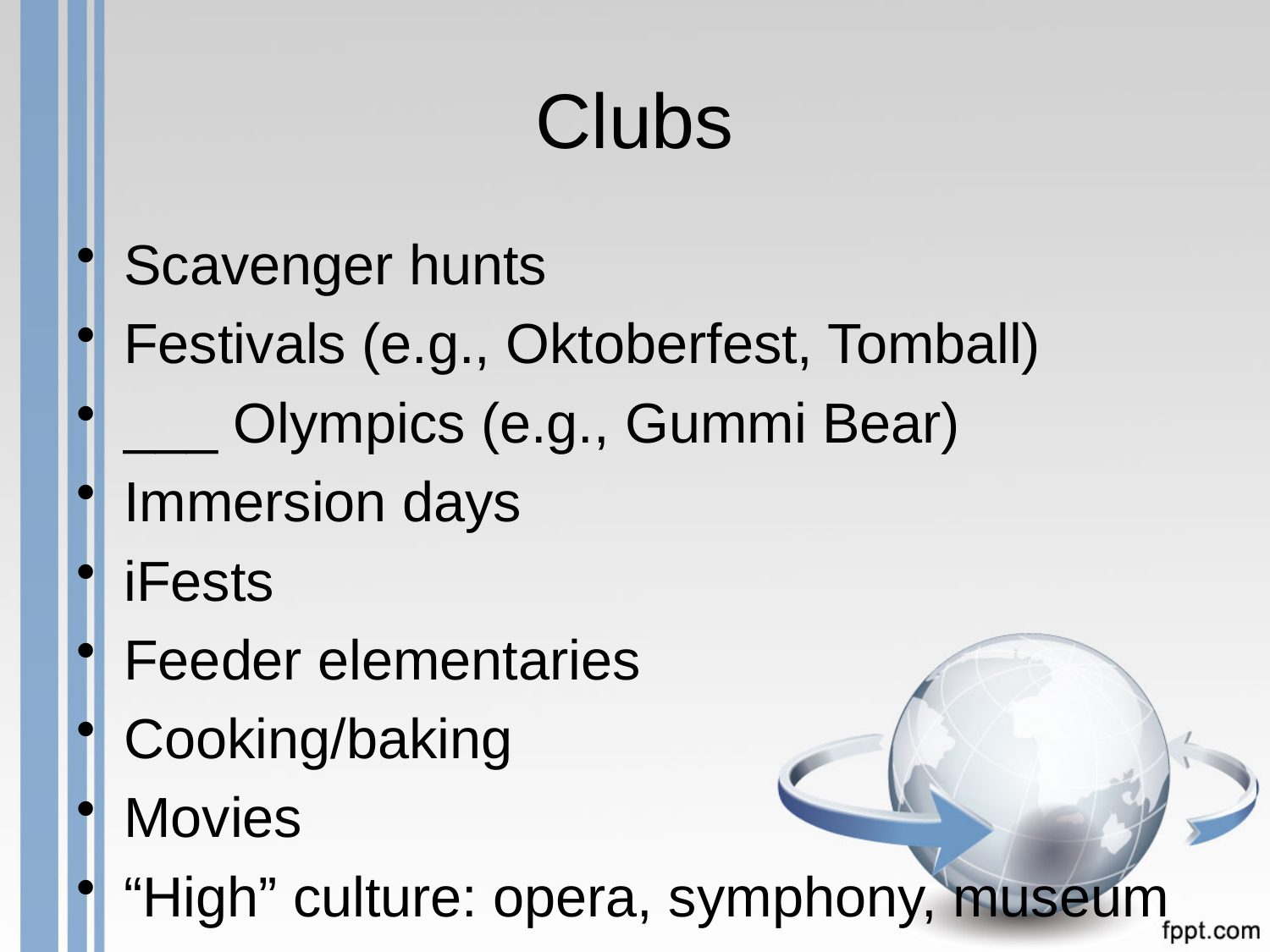

# Clubs
Scavenger hunts
Festivals (e.g., Oktoberfest, Tomball)
___ Olympics (e.g., Gummi Bear)
Immersion days
iFests
Feeder elementaries
Cooking/baking
Movies
“High” culture: opera, symphony, museum